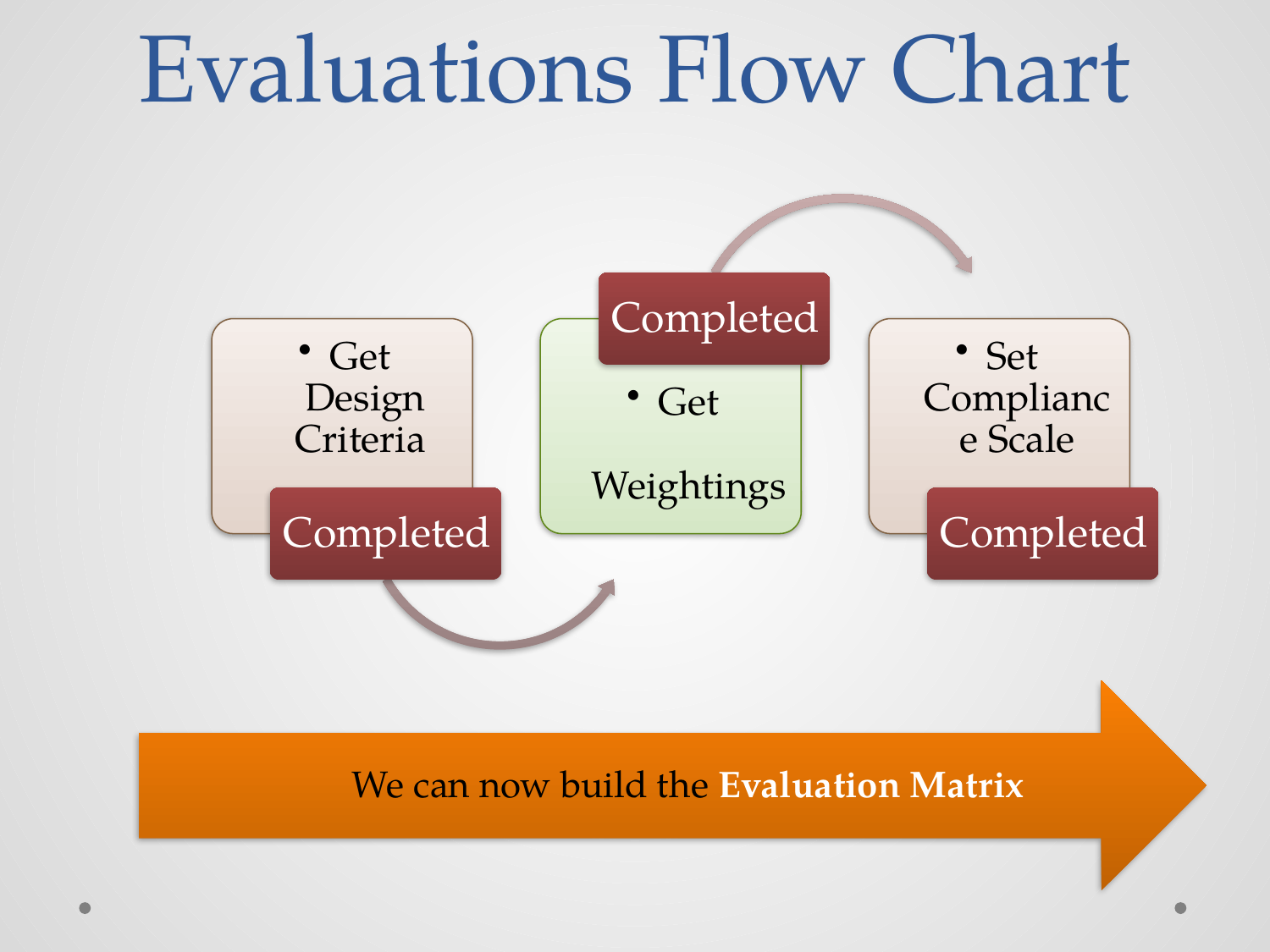

# Evaluations Flow Chart
Get
 Design Criteria
Completed
Get
 Weightings
Completed
Set
Compliance Scale
Completed
We can now build the Evaluation Matrix